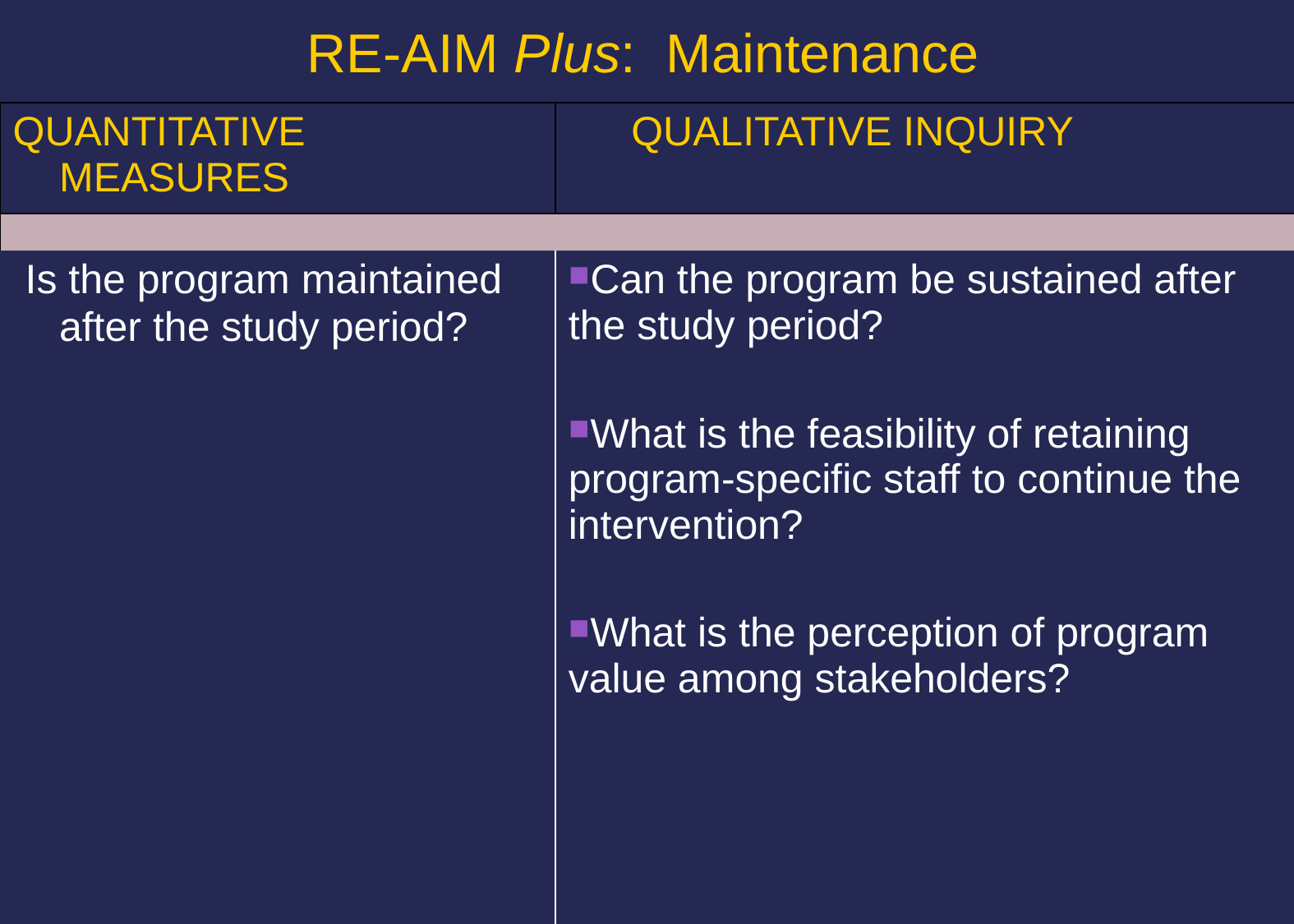

RE-AIM Plus:  Maintenance

| QUANTITATIVE MEASURES | QUALITATIVE INQUIRY |
| --- | --- |
|  |  |
| Is the program maintained after the study period? | Can the program be sustained after the study period? What is the feasibility of retaining program-specific staff to continue the intervention? What is the perception of program value among stakeholders? |